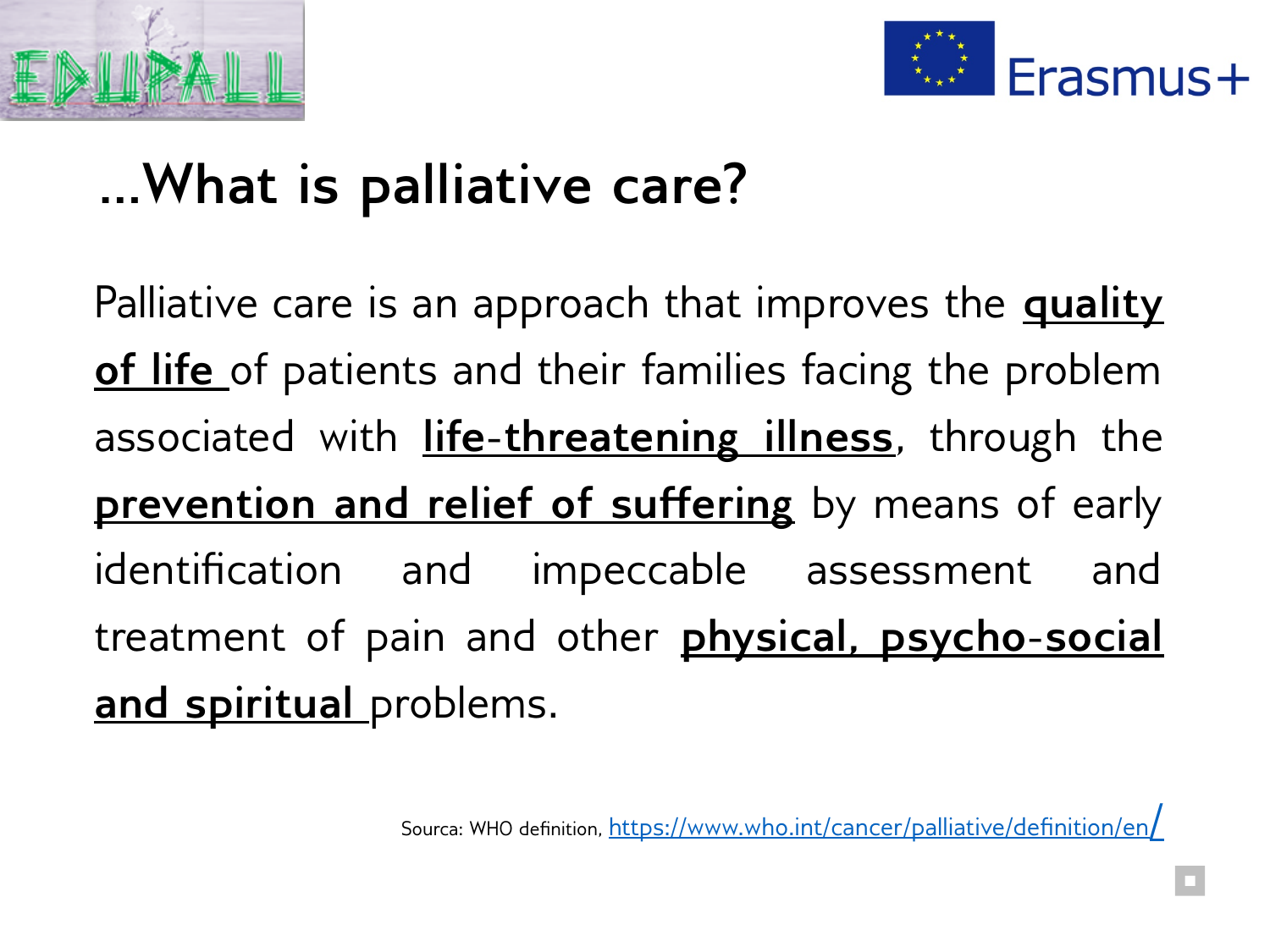

# …What is palliative care?
Palliative care is an approach that improves the quality of life of patients and their families facing the problem associated with life-threatening illness, through the prevention and relief of suffering by means of early identification and impeccable assessment and treatment of pain and other physical, psycho-social and spiritual problems.

Sourca: WHO definition, https://www.who.int/cancer/palliative/definition/en/